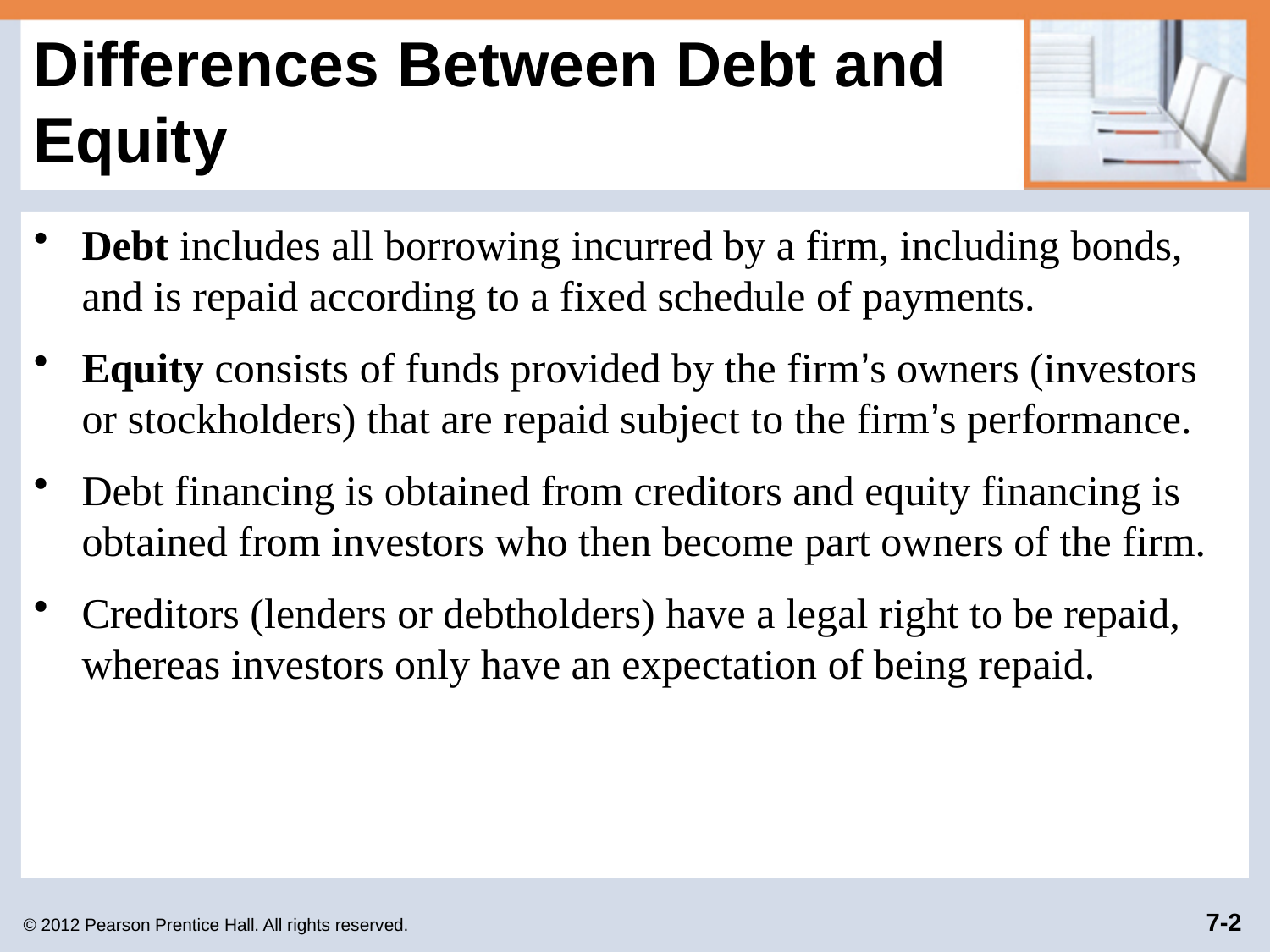

# Differences Between Debt and Equity
Debt includes all borrowing incurred by a firm, including bonds, and is repaid according to a fixed schedule of payments.
Equity consists of funds provided by the firm’s owners (investors or stockholders) that are repaid subject to the firm’s performance.
Debt financing is obtained from creditors and equity financing is obtained from investors who then become part owners of the firm.
Creditors (lenders or debtholders) have a legal right to be repaid, whereas investors only have an expectation of being repaid.
© 2012 Pearson Prentice Hall. All rights reserved.
7-2